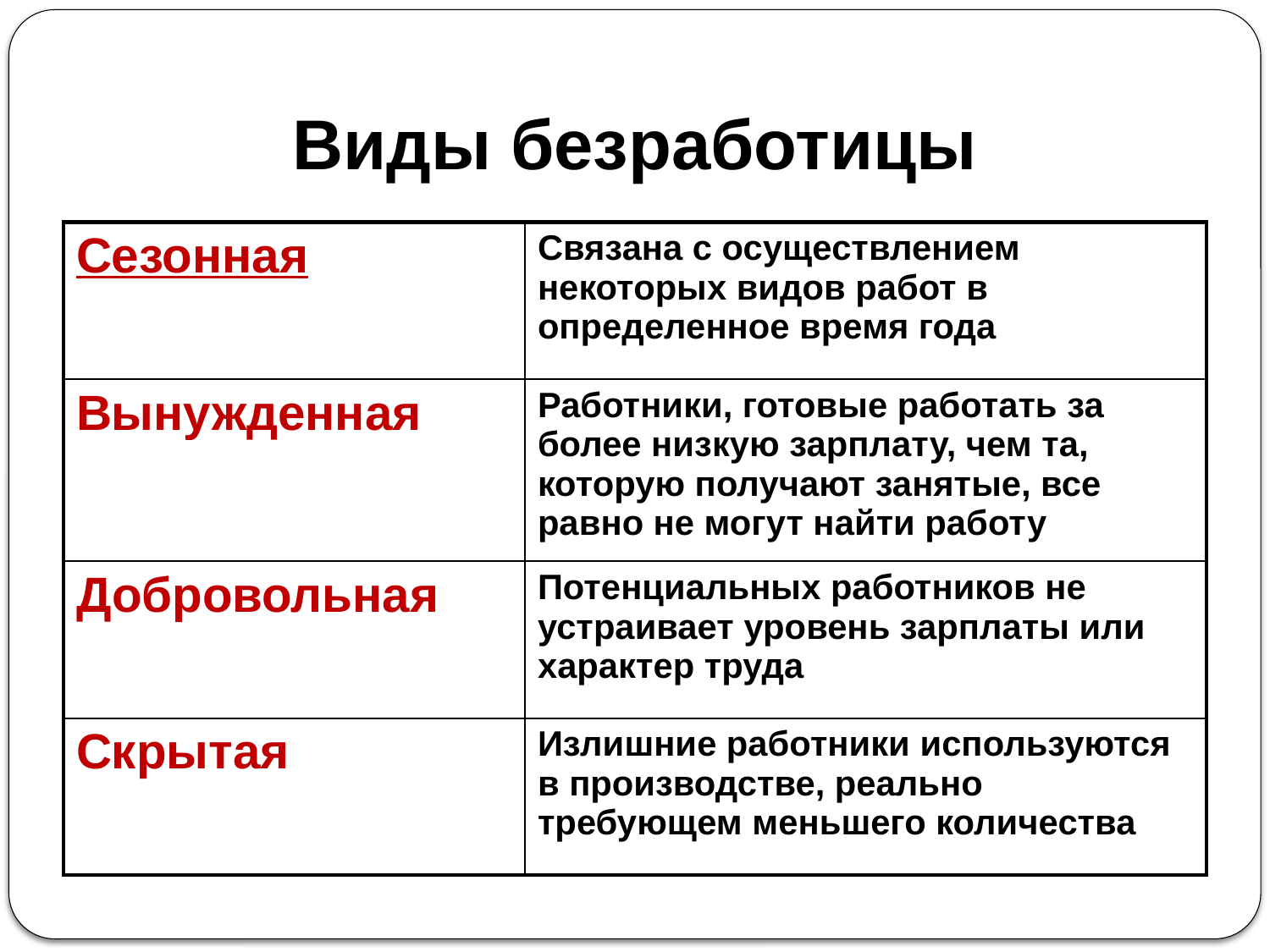

# Виды безработицы
| Сезонная | Связана с осуществлением некоторых видов работ в определенное время года |
| --- | --- |
| Вынужденная | Работники, готовые работать за более низкую зарплату, чем та, которую получают занятые, все равно не могут найти работу |
| Добровольная | Потенциальных работников не устраивает уровень зарплаты или характер труда |
| Скрытая | Излишние работники используются в производстве, реально требующем меньшего количества |